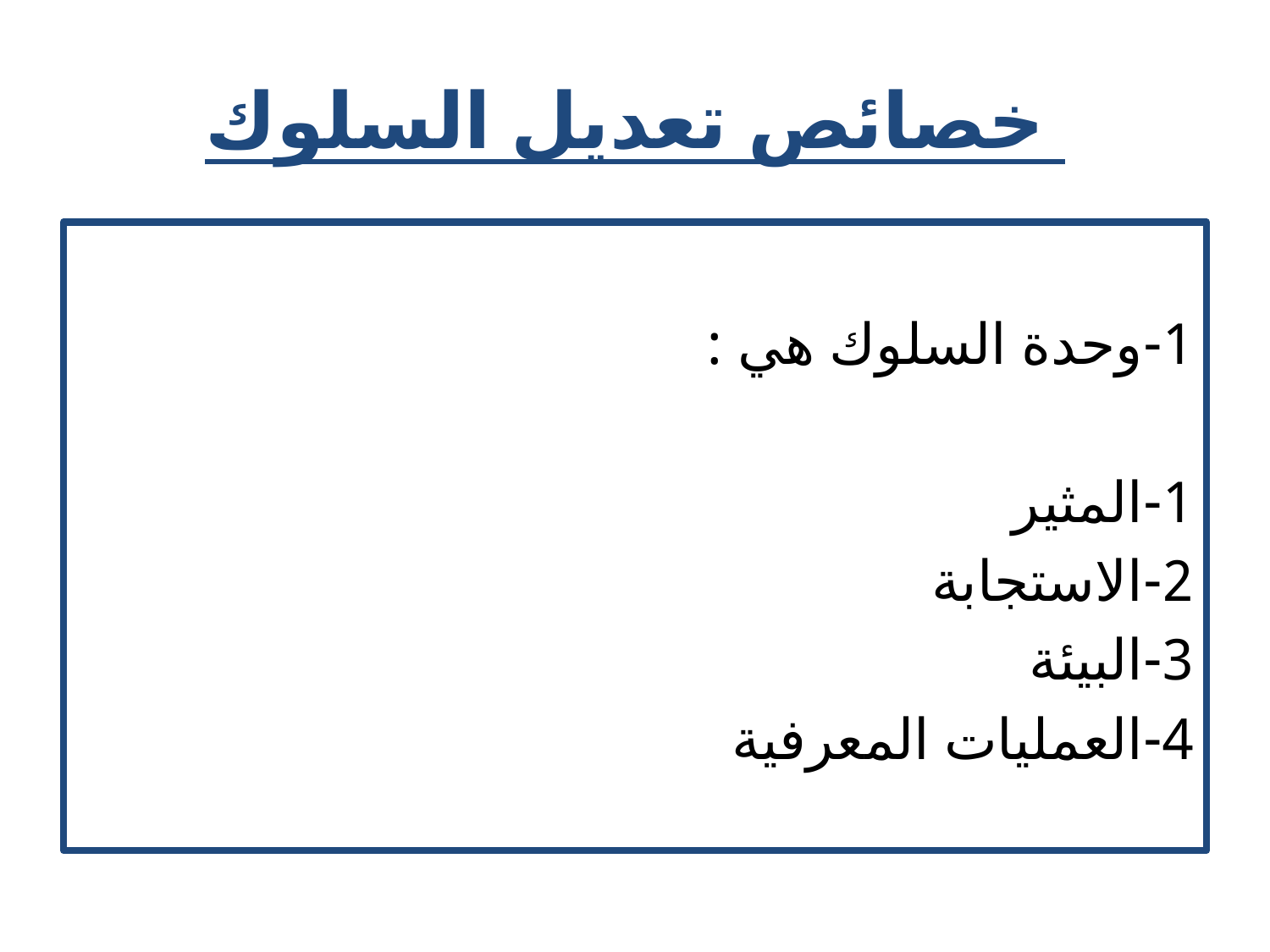

# خصائص تعديل السلوك

1-وحدة السلوك هي :

1-المثير
2-الاستجابة
3-البيئة
4-العمليات المعرفية